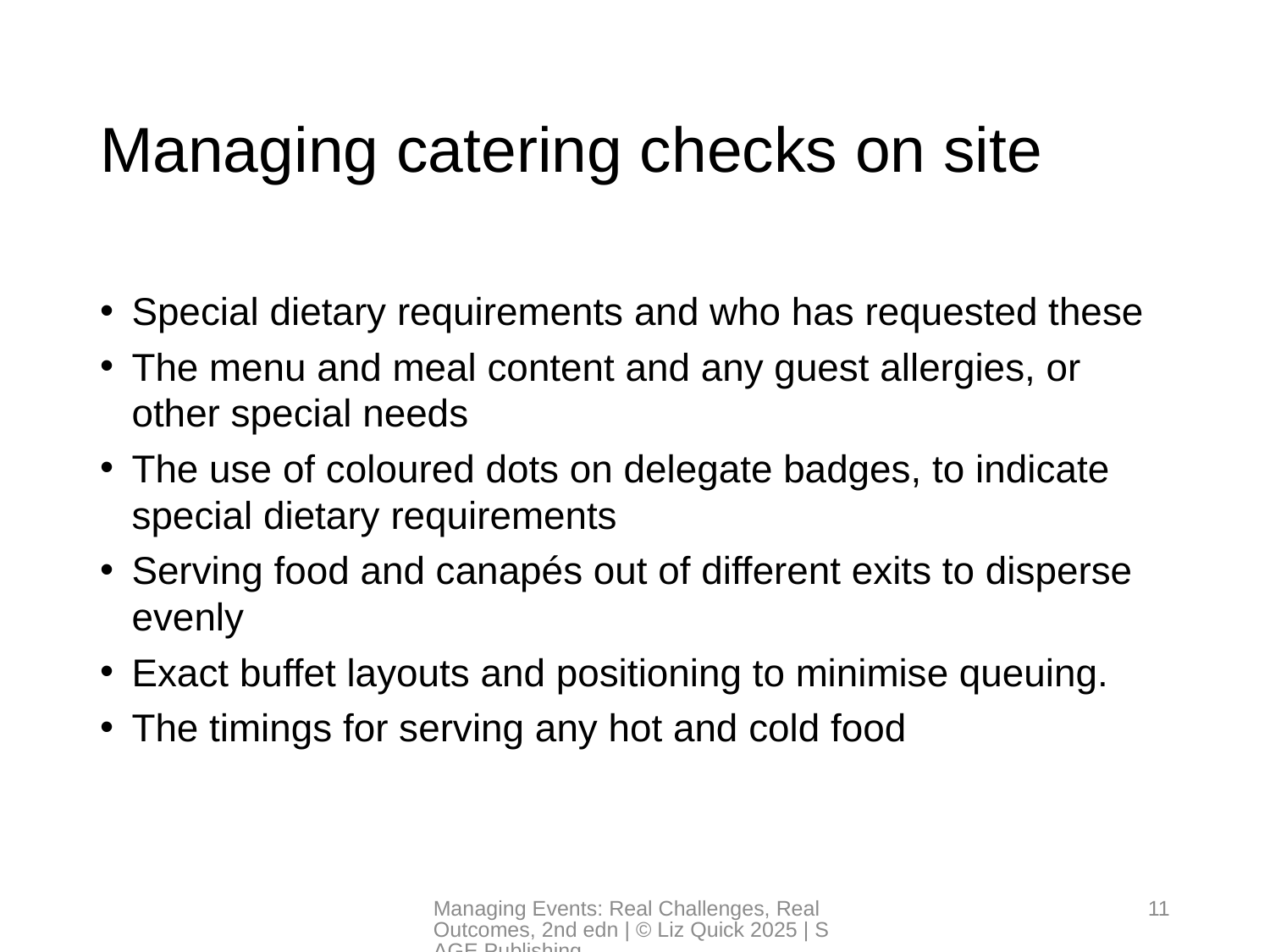

# Managing catering checks on site
Special dietary requirements and who has requested these
The menu and meal content and any guest allergies, or other special needs
The use of coloured dots on delegate badges, to indicate special dietary requirements
Serving food and canapés out of different exits to disperse evenly
Exact buffet layouts and positioning to minimise queuing.
The timings for serving any hot and cold food
Managing Events: Real Challenges, Real Outcomes, 2nd edn | © Liz Quick 2025 | SAGE Publishing
11